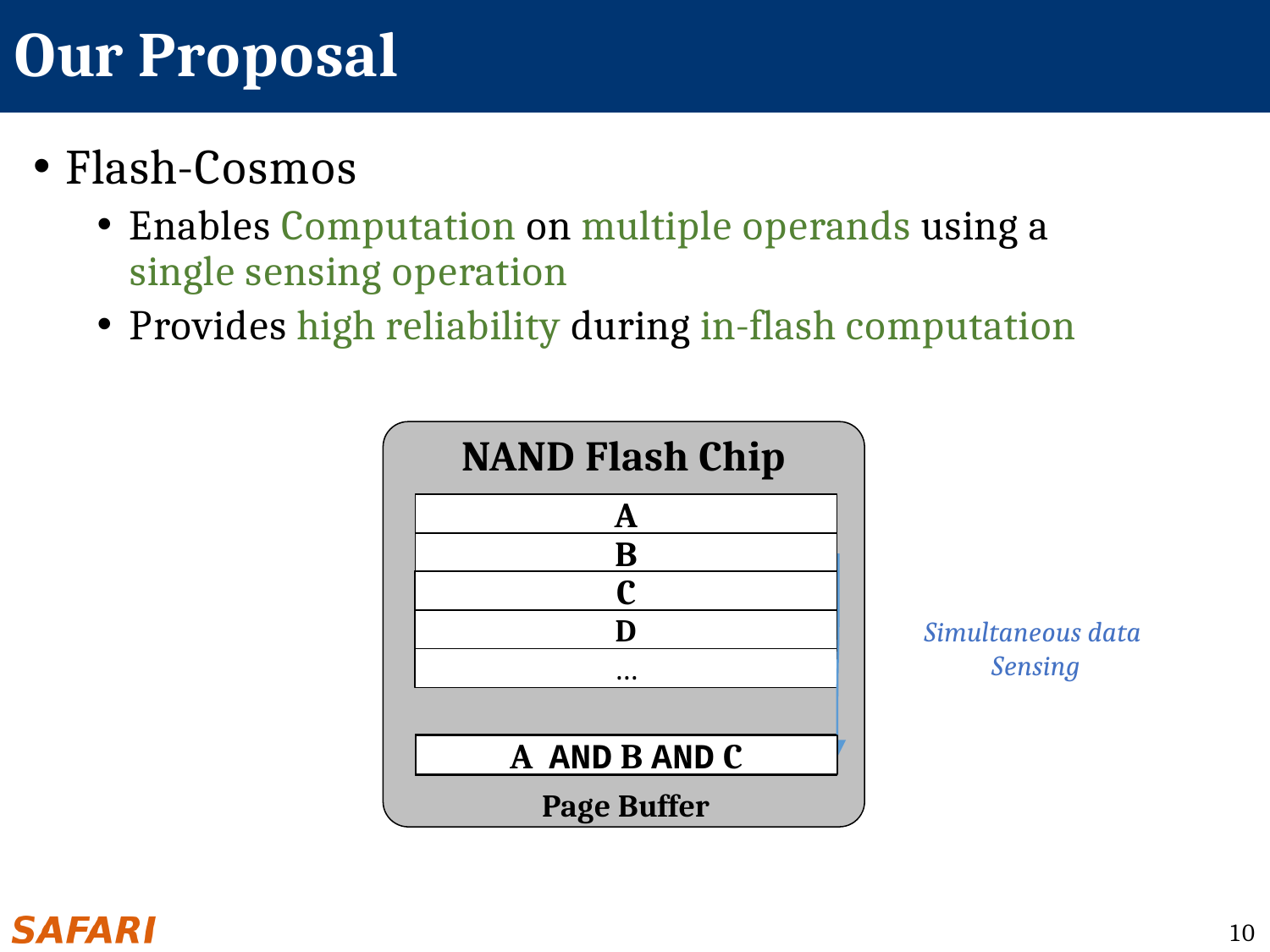

# Our Proposal
Flash-Cosmos
Enables Computation on multiple operands using a
single sensing operation
Provides high reliability during in-flash computation

NAND Flash Chip
A
A
B
B
C
C
Simultaneous data
Sensing
D
…

A  AND B AND C
Page Buffer
10